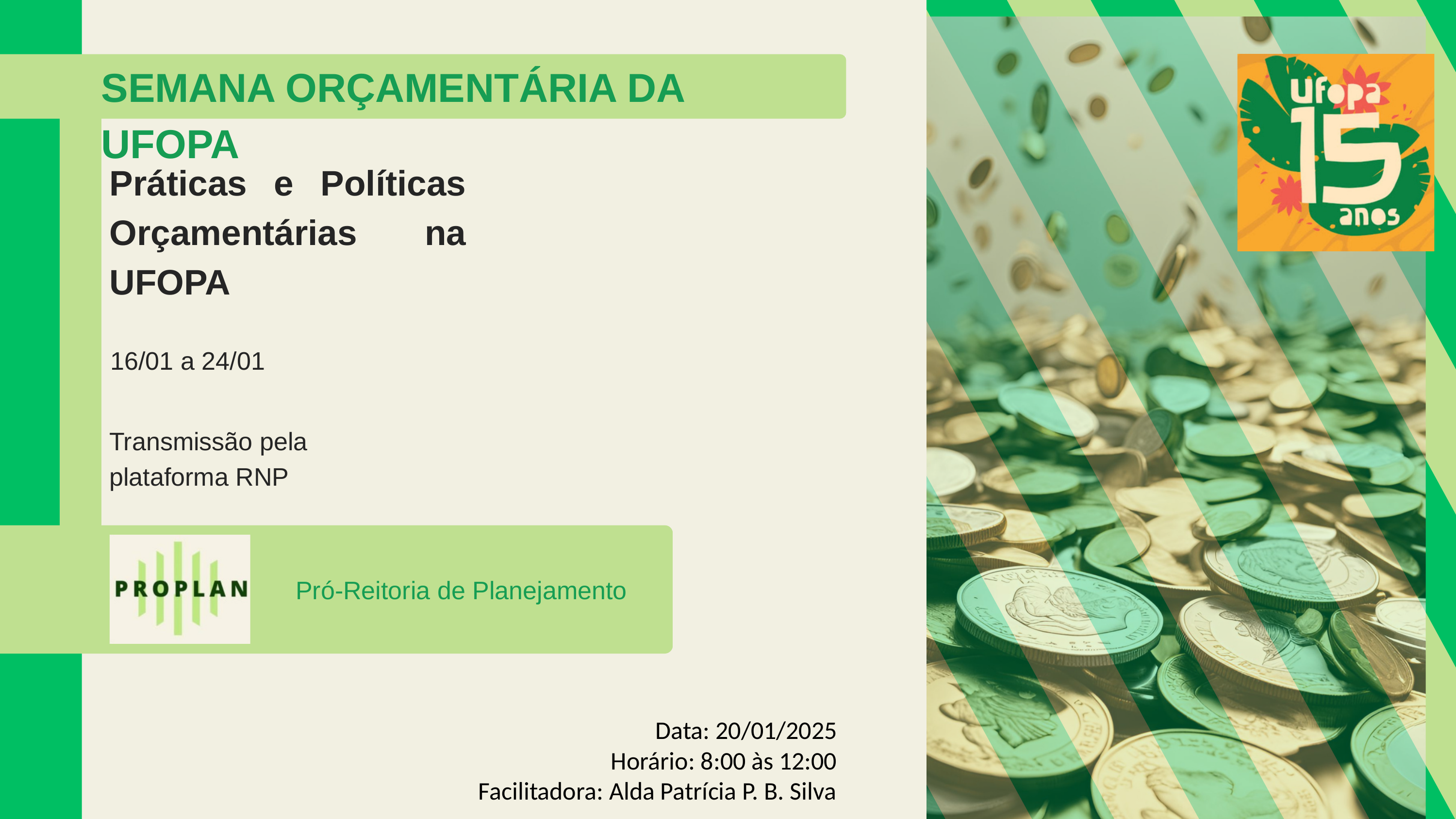

SEMANA ORÇAMENTÁRIA DA UFOPA

Práticas e Políticas Orçamentárias na UFOPA

16/01 a 24/01

Transmissão pela plataforma RNP

Pró-Reitoria de Planejamento

Data: 20/01/2025
Horário: 8:00 às 12:00
Facilitadora: Alda Patrícia P. B. Silva